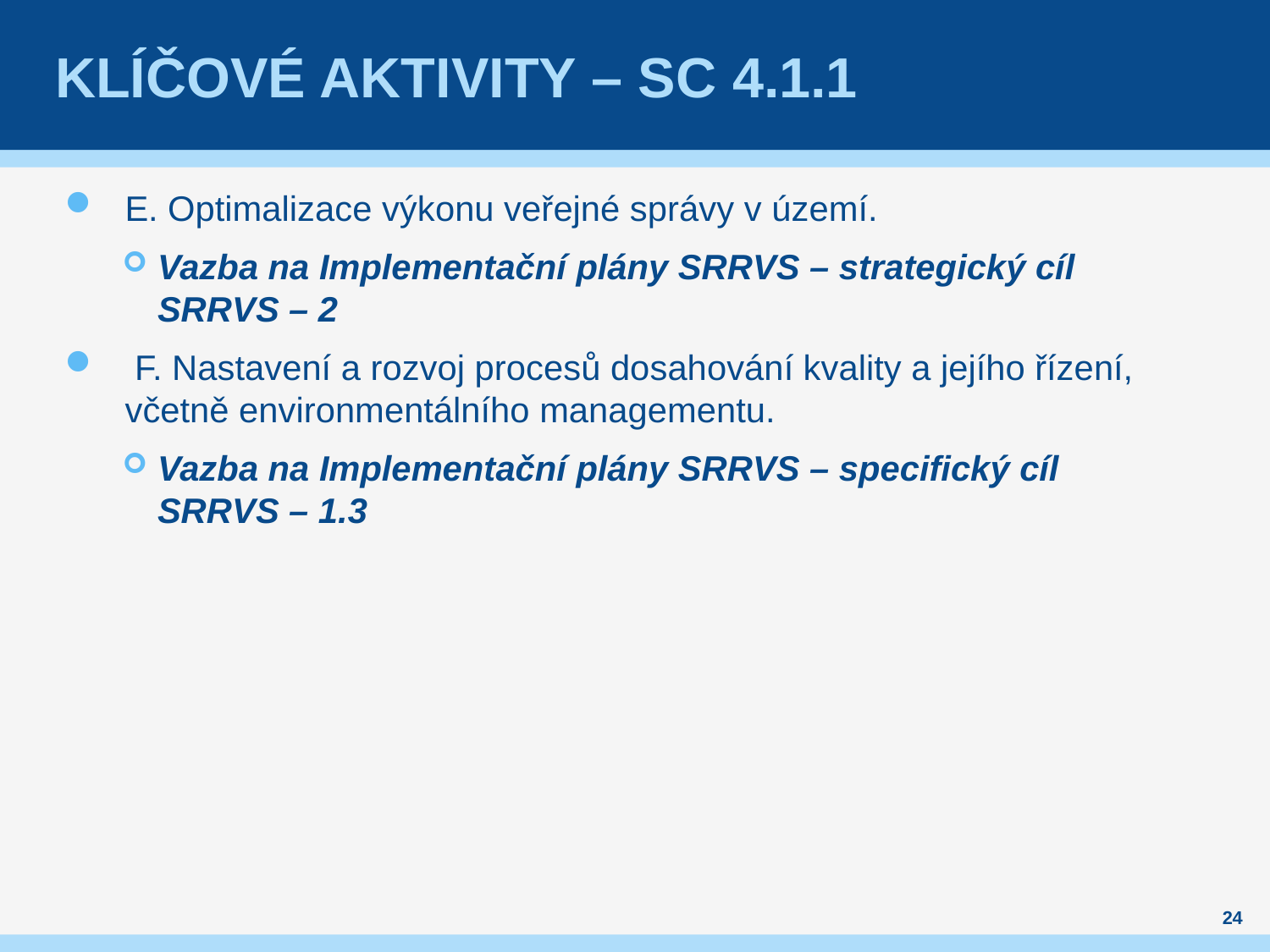

# Klíčové aktivity – SC 4.1.1
E. Optimalizace výkonu veřejné správy v území.
Vazba na Implementační plány SRRVS – strategický cíl SRRVS – 2
 F. Nastavení a rozvoj procesů dosahování kvality a jejího řízení, včetně environmentálního managementu.
Vazba na Implementační plány SRRVS – specifický cíl SRRVS – 1.3

24